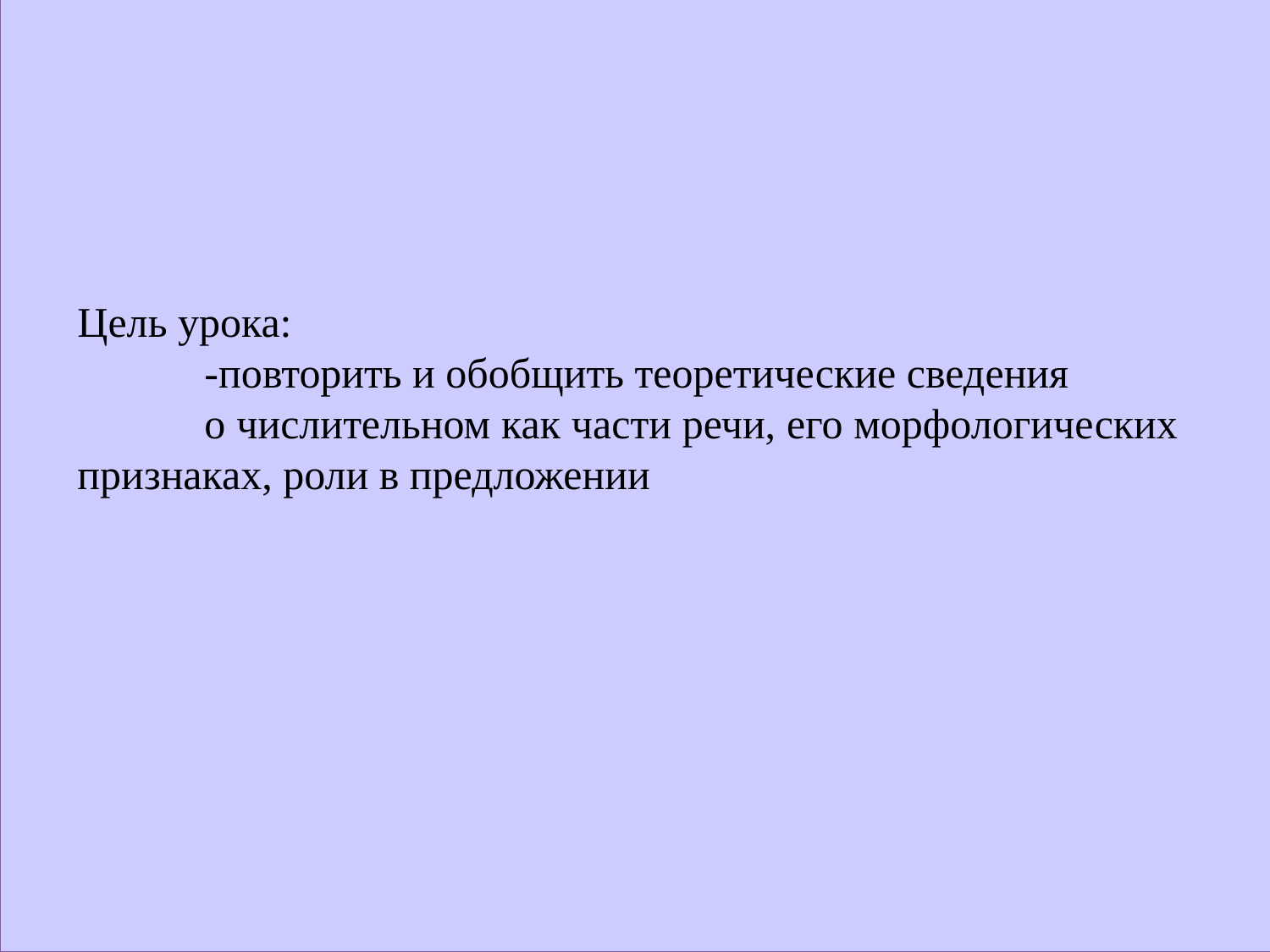

Цель урока:
	-повторить и обобщить теоретические сведения
	о числительном как части речи, его морфологических 	признаках, роли в предложении